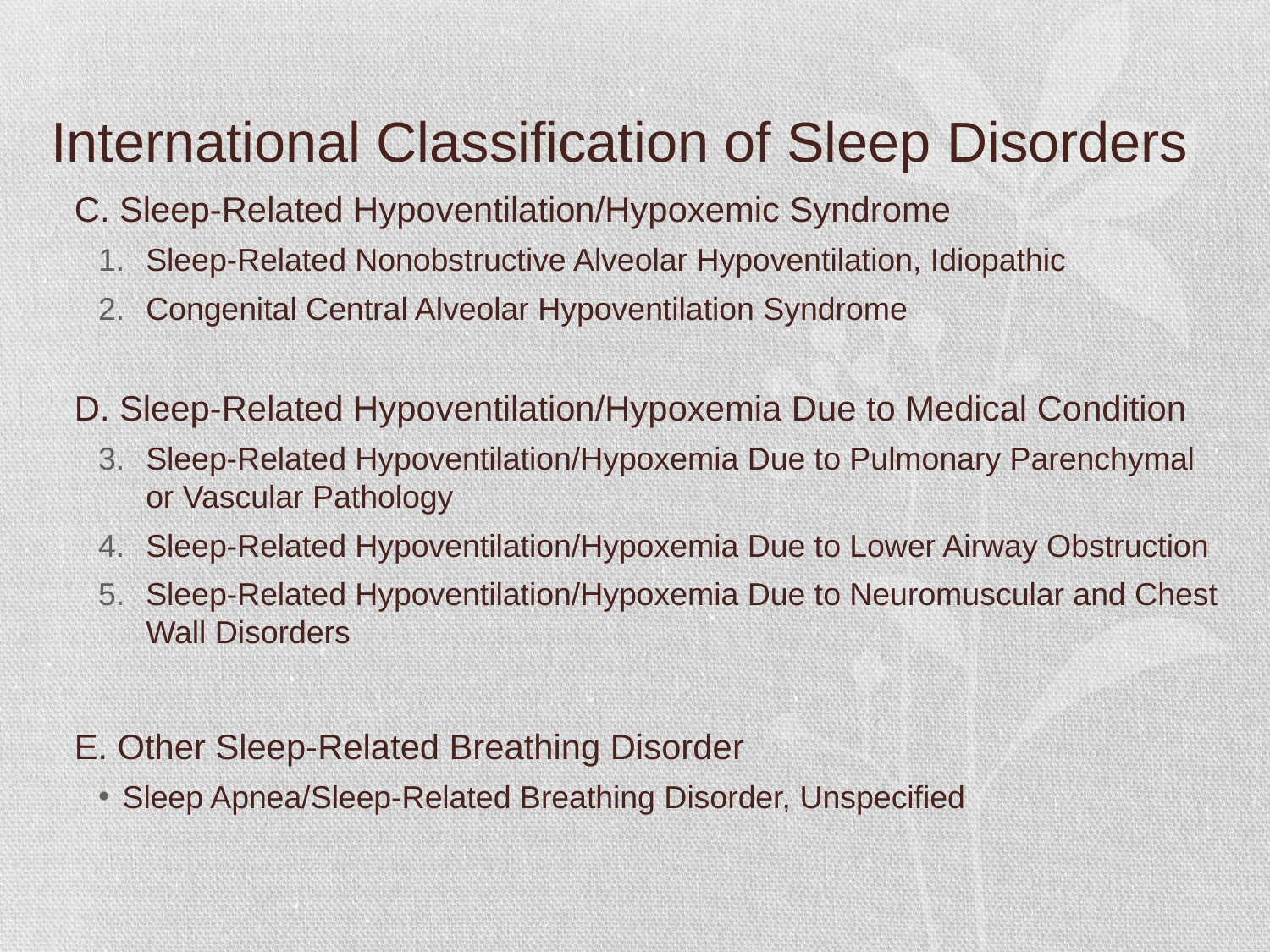

# International Classification of Sleep Disorders
C. Sleep-Related Hypoventilation/Hypoxemic Syndrome
Sleep-Related Nonobstructive Alveolar Hypoventilation, Idiopathic
Congenital Central Alveolar Hypoventilation Syndrome

D. Sleep-Related Hypoventilation/Hypoxemia Due to Medical Condition
Sleep-Related Hypoventilation/Hypoxemia Due to Pulmonary Parenchymal or Vascular Pathology
Sleep-Related Hypoventilation/Hypoxemia Due to Lower Airway Obstruction
Sleep-Related Hypoventilation/Hypoxemia Due to Neuromuscular and Chest Wall Disorders

E. Other Sleep-Related Breathing Disorder
Sleep Apnea/Sleep-Related Breathing Disorder, Unspecified